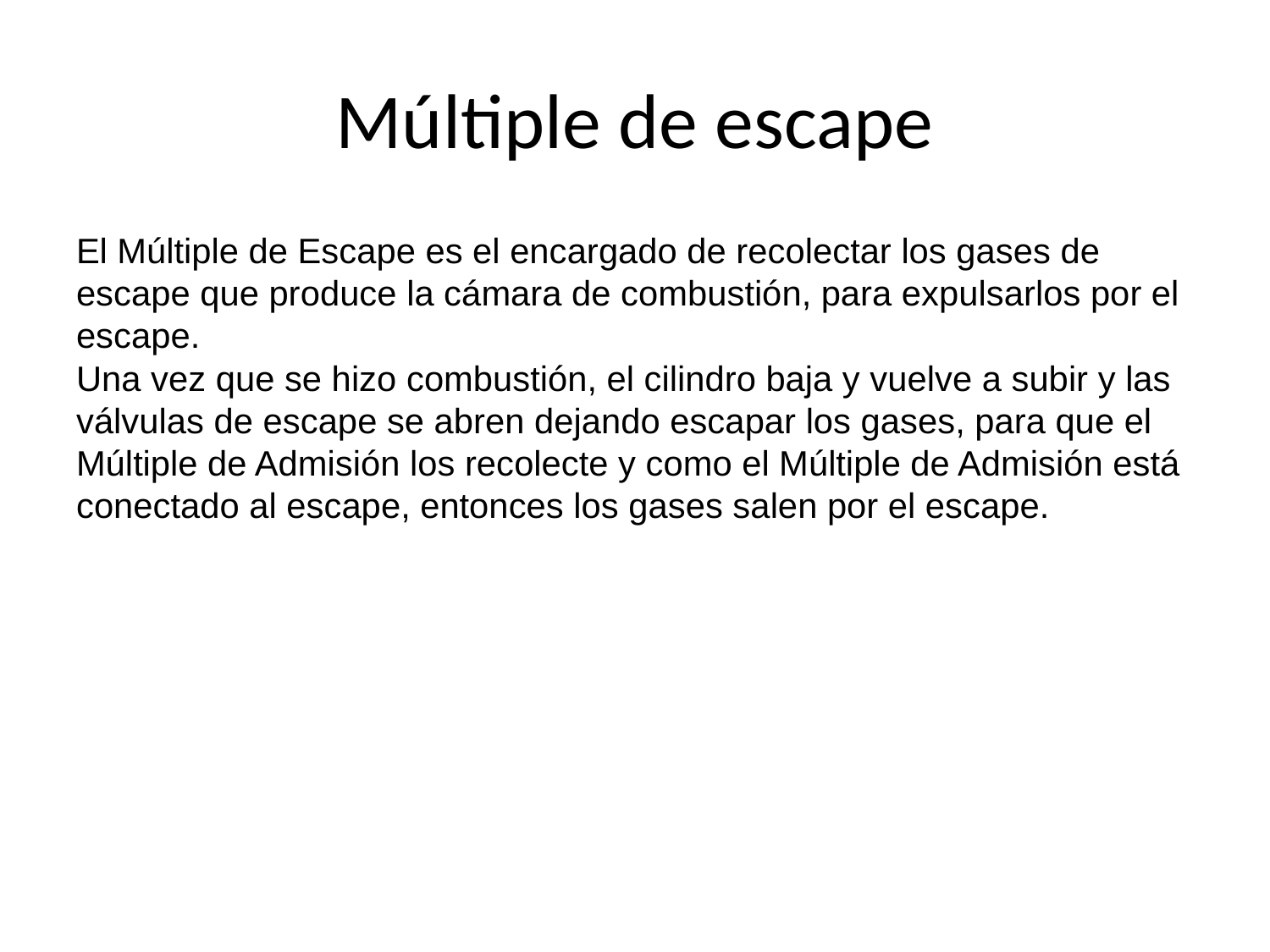

# Múltiple de escape
El Múltiple de Escape es el encargado de recolectar los gases de escape que produce la cámara de combustión, para expulsarlos por el escape.
Una vez que se hizo combustión, el cilindro baja y vuelve a subir y las válvulas de escape se abren dejando escapar los gases, para que el Múltiple de Admisión los recolecte y como el Múltiple de Admisión está conectado al escape, entonces los gases salen por el escape.